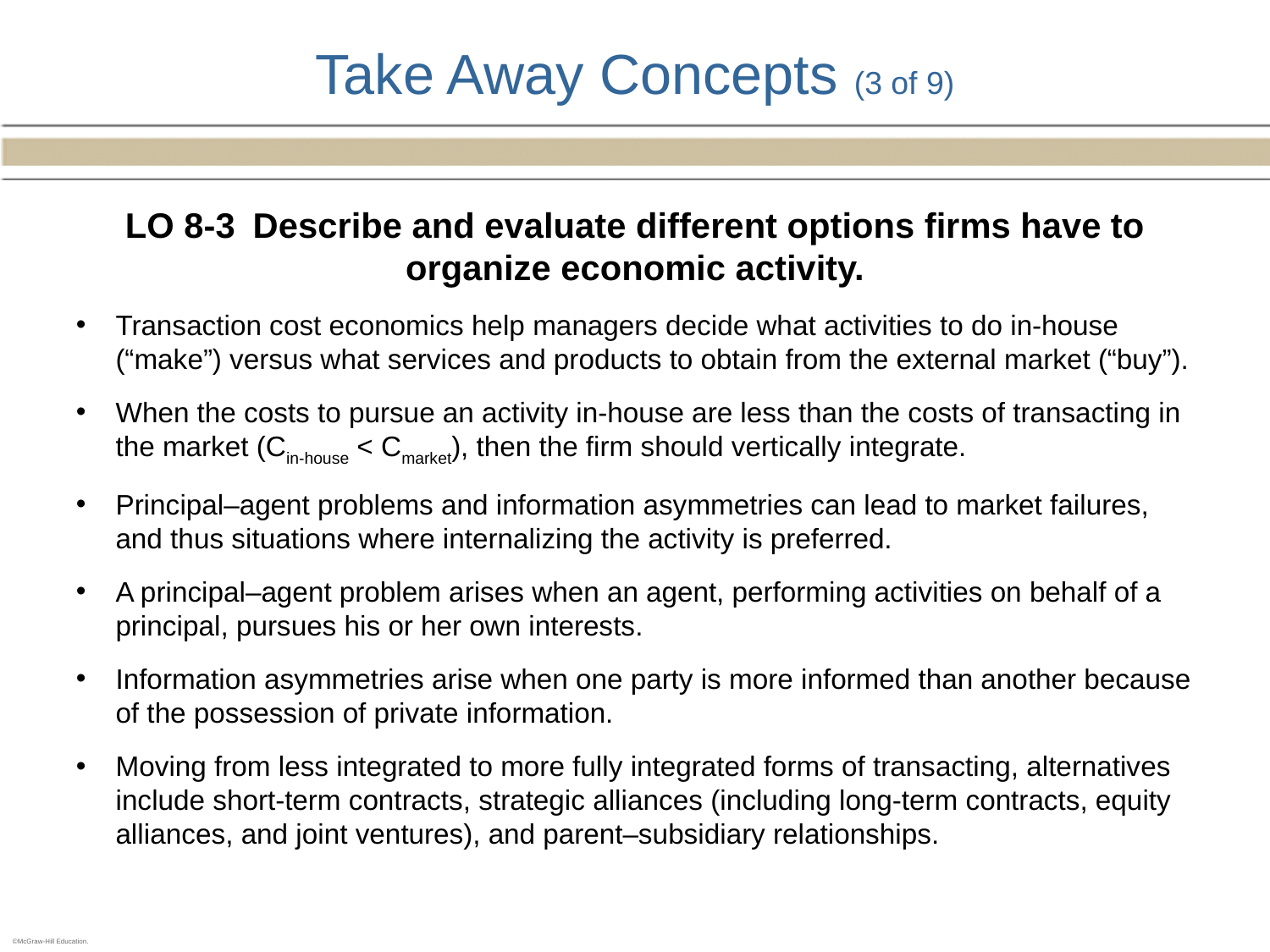

# Take Away Concepts (3 of 9)
LO 8-3 Describe and evaluate different options firms have to organize economic activity.
Transaction cost economics help managers decide what activities to do in-house (“make”) versus what services and products to obtain from the external market (“buy”).
When the costs to pursue an activity in-house are less than the costs of transacting in the market (Cin-house < Cmarket), then the firm should vertically integrate.
Principal–agent problems and information asymmetries can lead to market failures, and thus situations where internalizing the activity is preferred.
A principal–agent problem arises when an agent, performing activities on behalf of a principal, pursues his or her own interests.
Information asymmetries arise when one party is more informed than another because of the possession of private information.
Moving from less integrated to more fully integrated forms of transacting, alternatives include short-term contracts, strategic alliances (including long-term contracts, equity alliances, and joint ventures), and parent–subsidiary relationships.